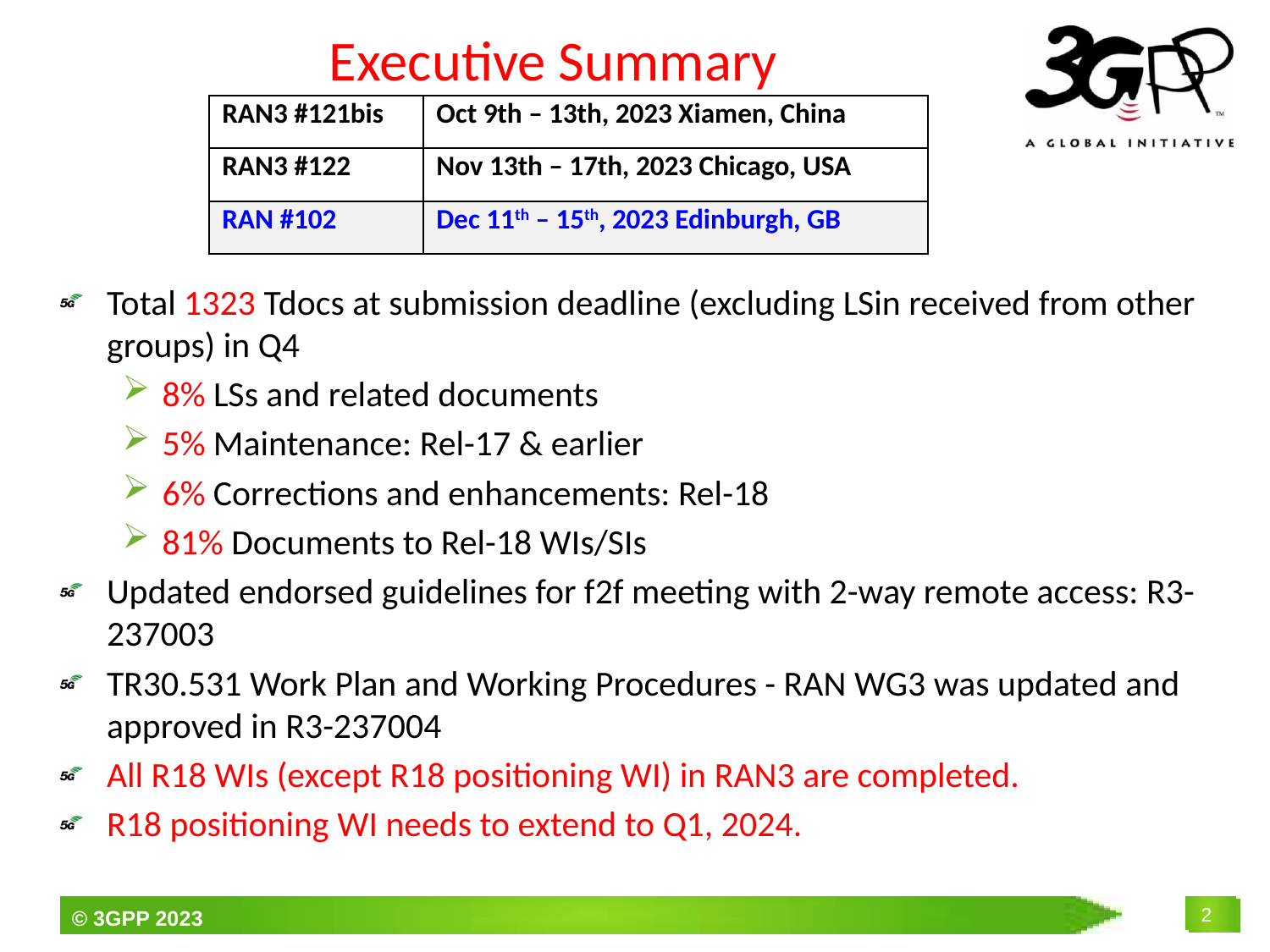

# Executive Summary
| RAN3 #121bis | Oct 9th – 13th, 2023 Xiamen, China |
| --- | --- |
| RAN3 #122 | Nov 13th – 17th, 2023 Chicago, USA |
| RAN #102 | Dec 11th – 15th, 2023 Edinburgh, GB |
Total 1323 Tdocs at submission deadline (excluding LSin received from other groups) in Q4
8% LSs and related documents
5% Maintenance: Rel-17 & earlier
6% Corrections and enhancements: Rel-18
81% Documents to Rel-18 WIs/SIs
Updated endorsed guidelines for f2f meeting with 2-way remote access: R3-237003
TR30.531 Work Plan and Working Procedures - RAN WG3 was updated and approved in R3-237004
All R18 WIs (except R18 positioning WI) in RAN3 are completed.
R18 positioning WI needs to extend to Q1, 2024.

2